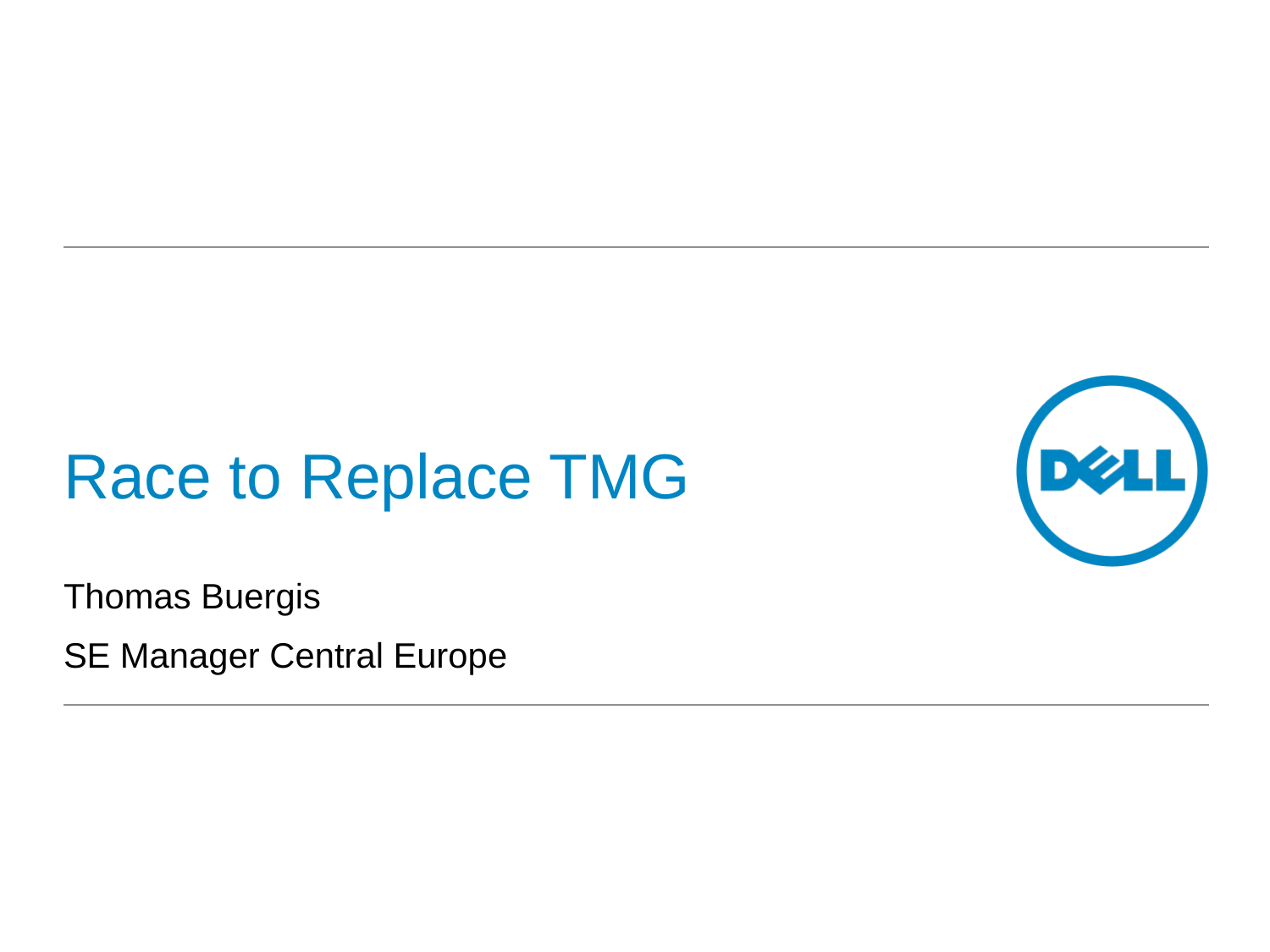

# Race to Replace TMG
Thomas Buergis
SE Manager Central Europe